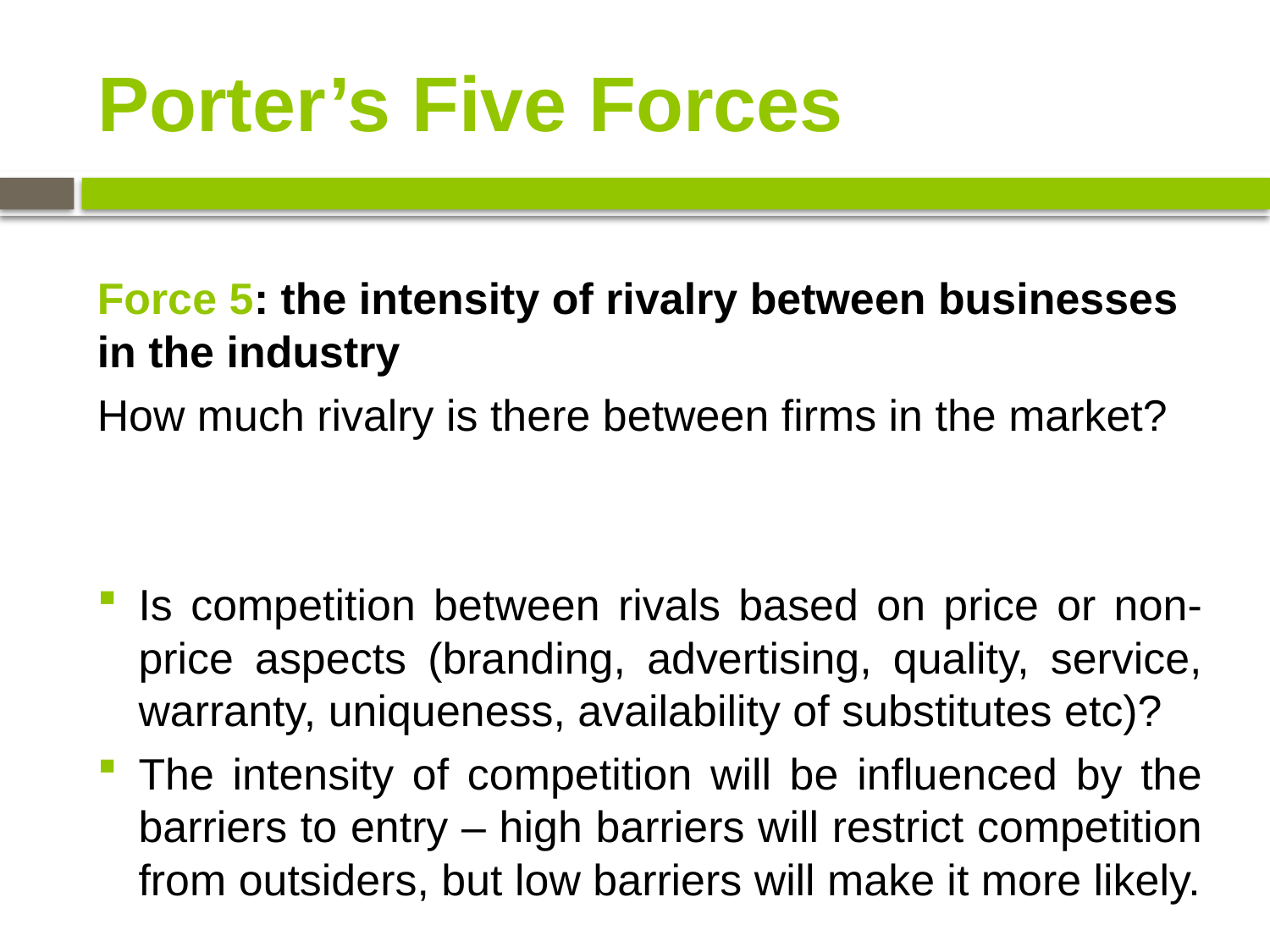

# Porter’s Five Forces
Force 5: the intensity of rivalry between businesses in the industry
How much rivalry is there between firms in the market?

Is competition between rivals based on price or non-price aspects (branding, advertising, quality, service, warranty, uniqueness, availability of substitutes etc)?
The intensity of competition will be influenced by the barriers to entry – high barriers will restrict competition from outsiders, but low barriers will make it more likely.